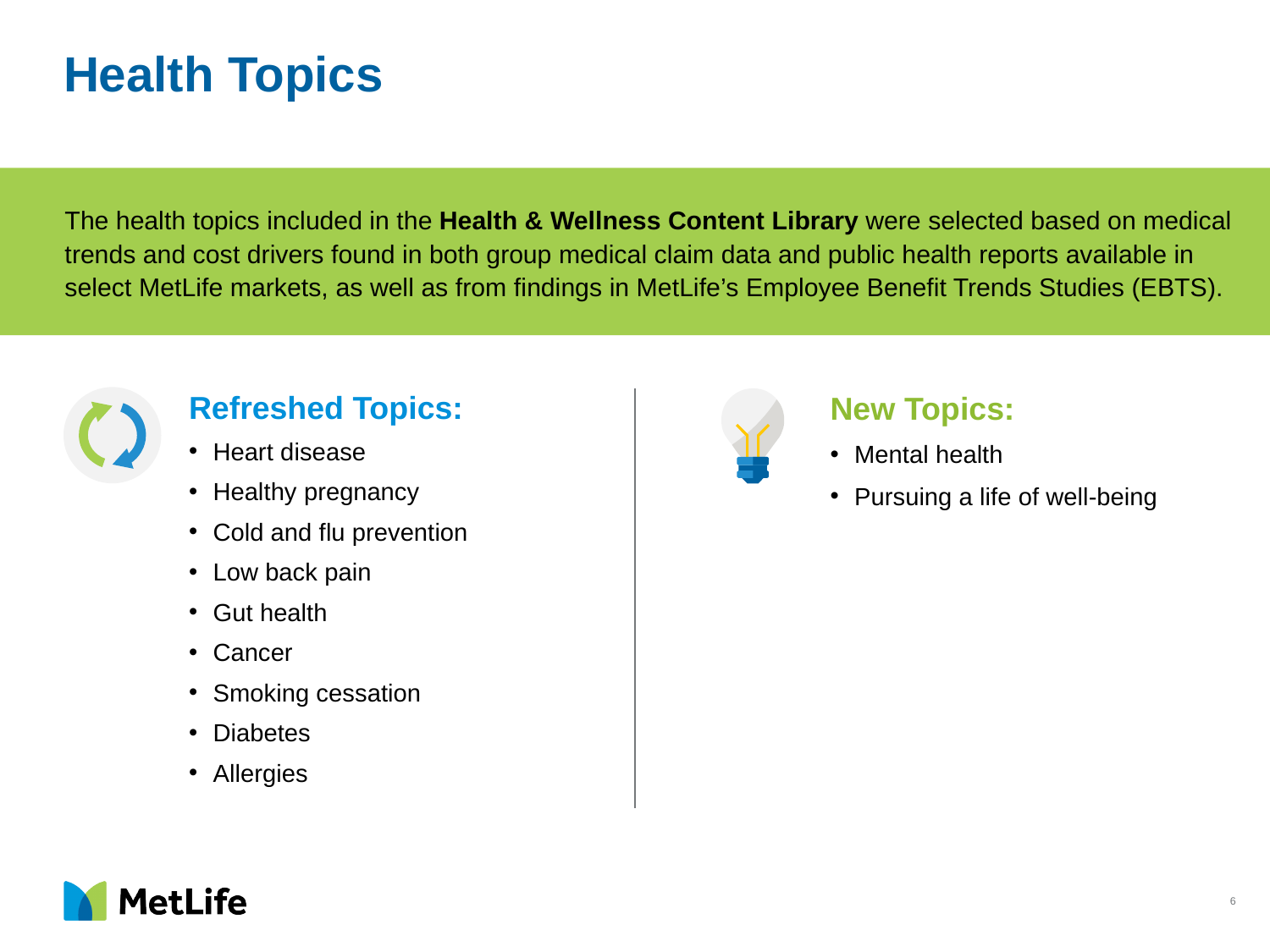

# Health Topics

The health topics included in the Health & Wellness Content Library were selected based on medical trends and cost drivers found in both group medical claim data and public health reports available in select MetLife markets, as well as from findings in MetLife’s Employee Benefit Trends Studies (EBTS).

Refreshed Topics:
Heart disease
Healthy pregnancy
Cold and flu prevention
Low back pain
Gut health
Cancer
Smoking cessation
Diabetes
Allergies

New Topics:
Mental health
Pursuing a life of well-being